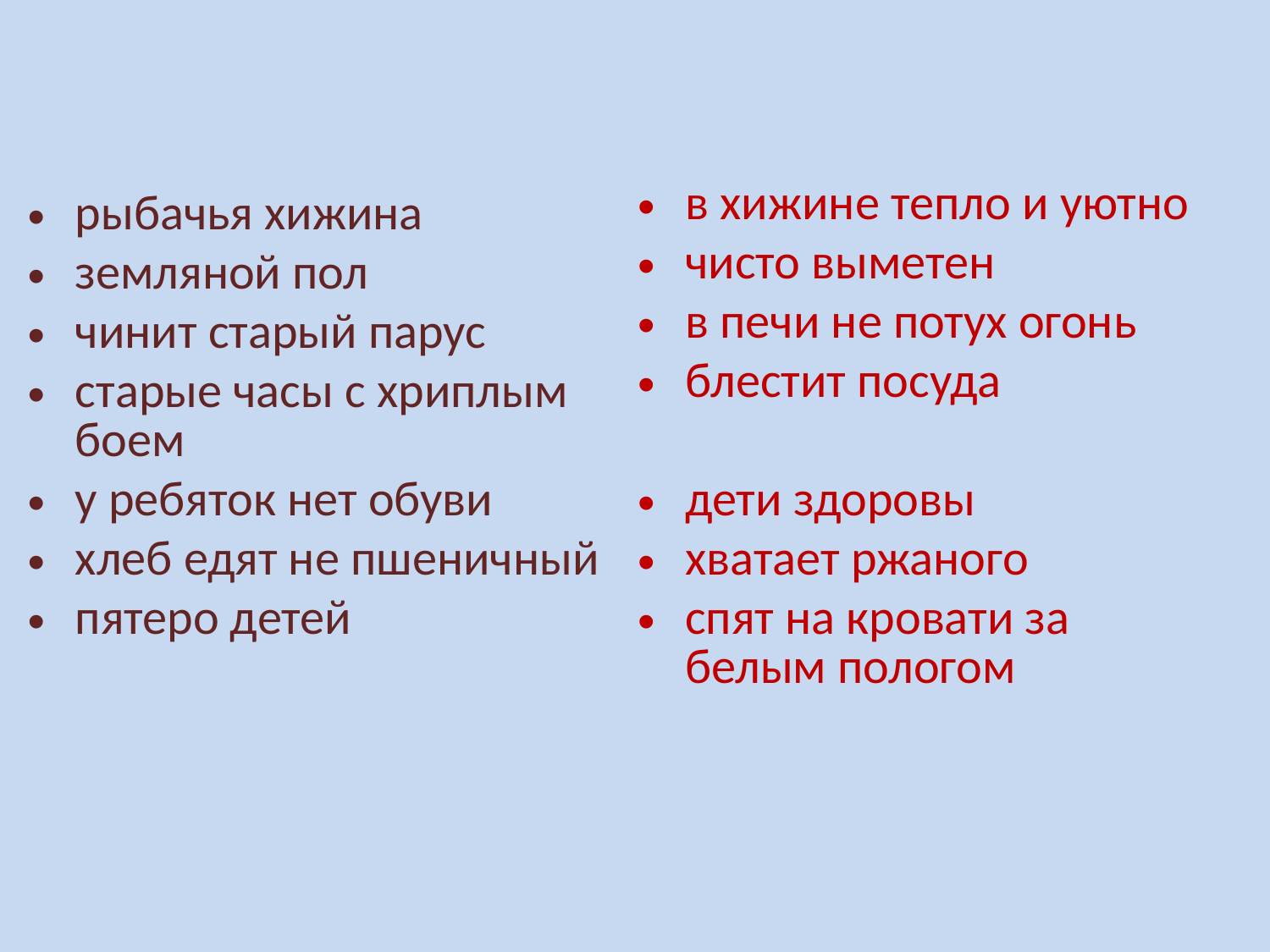

в хижине тепло и уютно
чисто выметен
в печи не потух огонь
блестит посуда

дети здоровы
хватает ржаного
спят на кровати за белым пологом

рыбачья хижина
земляной пол
чинит старый парус
старые часы с хриплым боем
у ребяток нет обуви
хлеб едят не пшеничный
пятеро детей